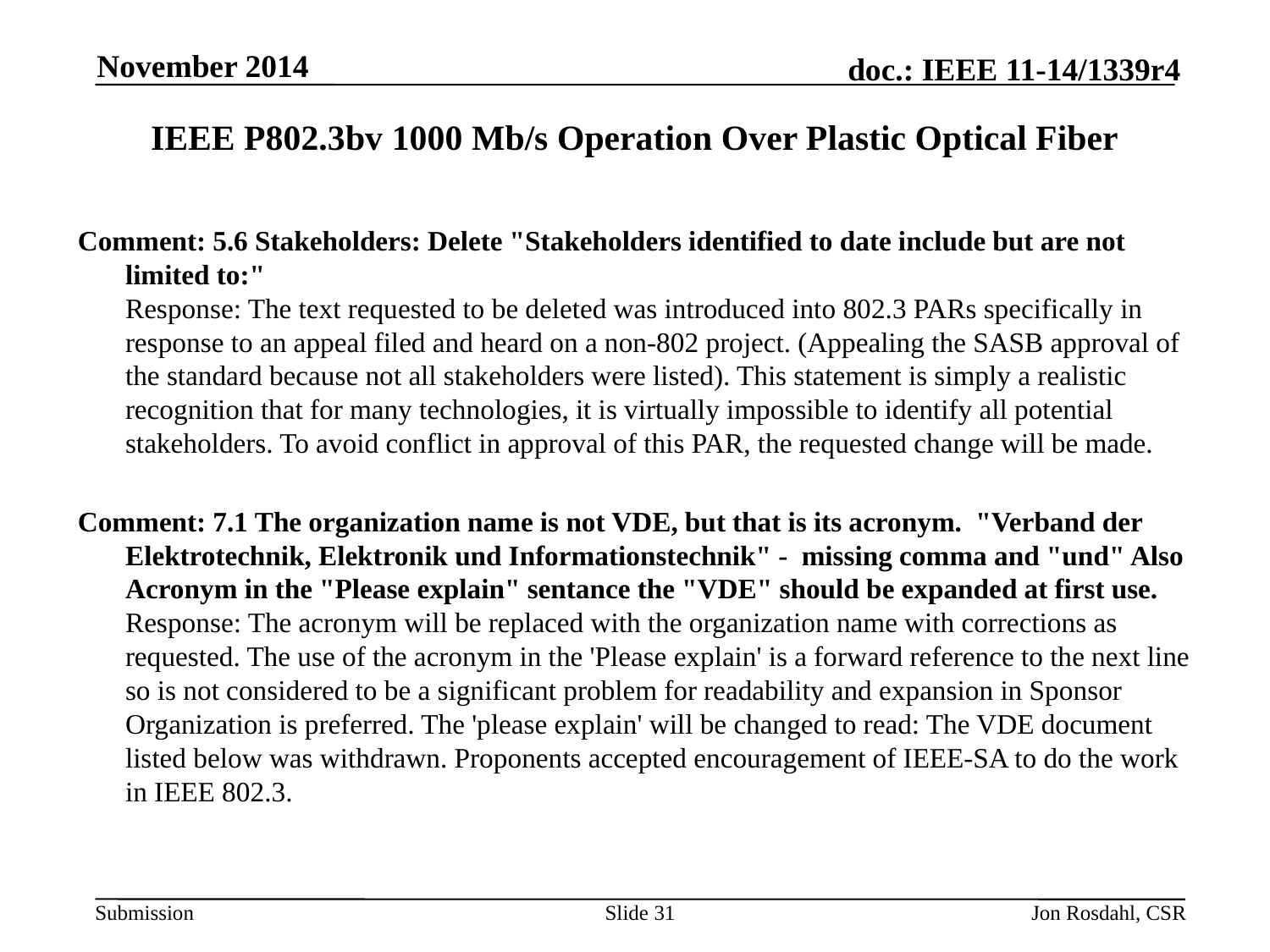

November 2014
# IEEE P802.3bv 1000 Mb/s Operation Over Plastic Optical Fiber
Comment: 5.6 Stakeholders: Delete "Stakeholders identified to date include but are not limited to:"
Response: The text requested to be deleted was introduced into 802.3 PARs specifically in response to an appeal filed and heard on a non-802 project. (Appealing the SASB approval of the standard because not all stakeholders were listed). This statement is simply a realistic recognition that for many technologies, it is virtually impossible to identify all potential stakeholders. To avoid conflict in approval of this PAR, the requested change will be made.
Comment: 7.1 The organization name is not VDE, but that is its acronym.  "Verband der Elektrotechnik, Elektronik und Informationstechnik" -  missing comma and "und" Also Acronym in the "Please explain" sentance the "VDE" should be expanded at first use.
Response: The acronym will be replaced with the organization name with corrections as requested. The use of the acronym in the 'Please explain' is a forward reference to the next line so is not considered to be a significant problem for readability and expansion in Sponsor Organization is preferred. The 'please explain' will be changed to read: The VDE document listed below was withdrawn. Proponents accepted encouragement of IEEE-SA to do the work in IEEE 802.3.
Slide 31
Jon Rosdahl, CSR